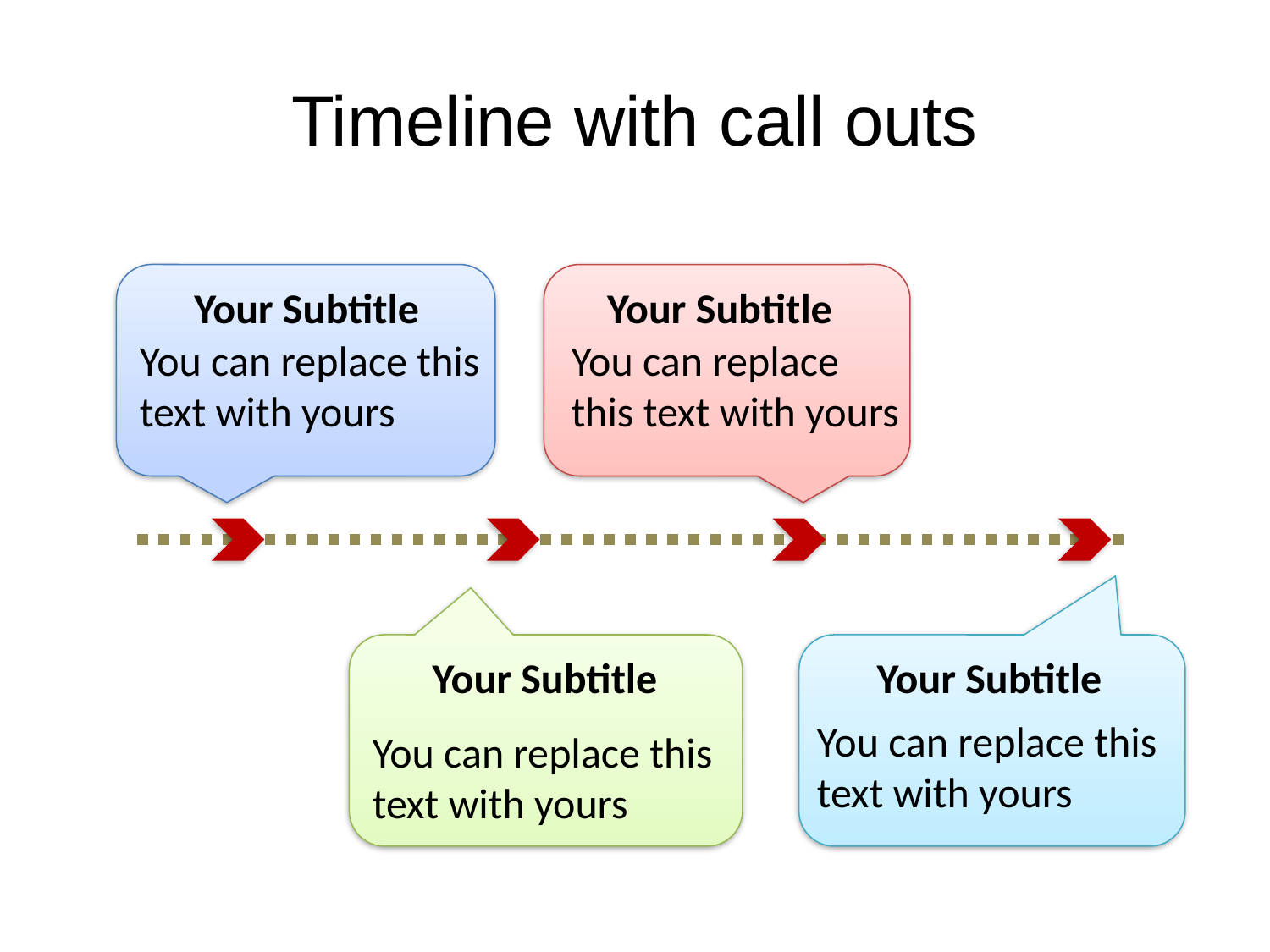

# Timeline with call outs

Your Subtitle
You can replace this text with yours

Your Subtitle
You can replace this text with yours

Your Subtitle
You can replace this text with yours

Your Subtitle
You can replace this text with yours